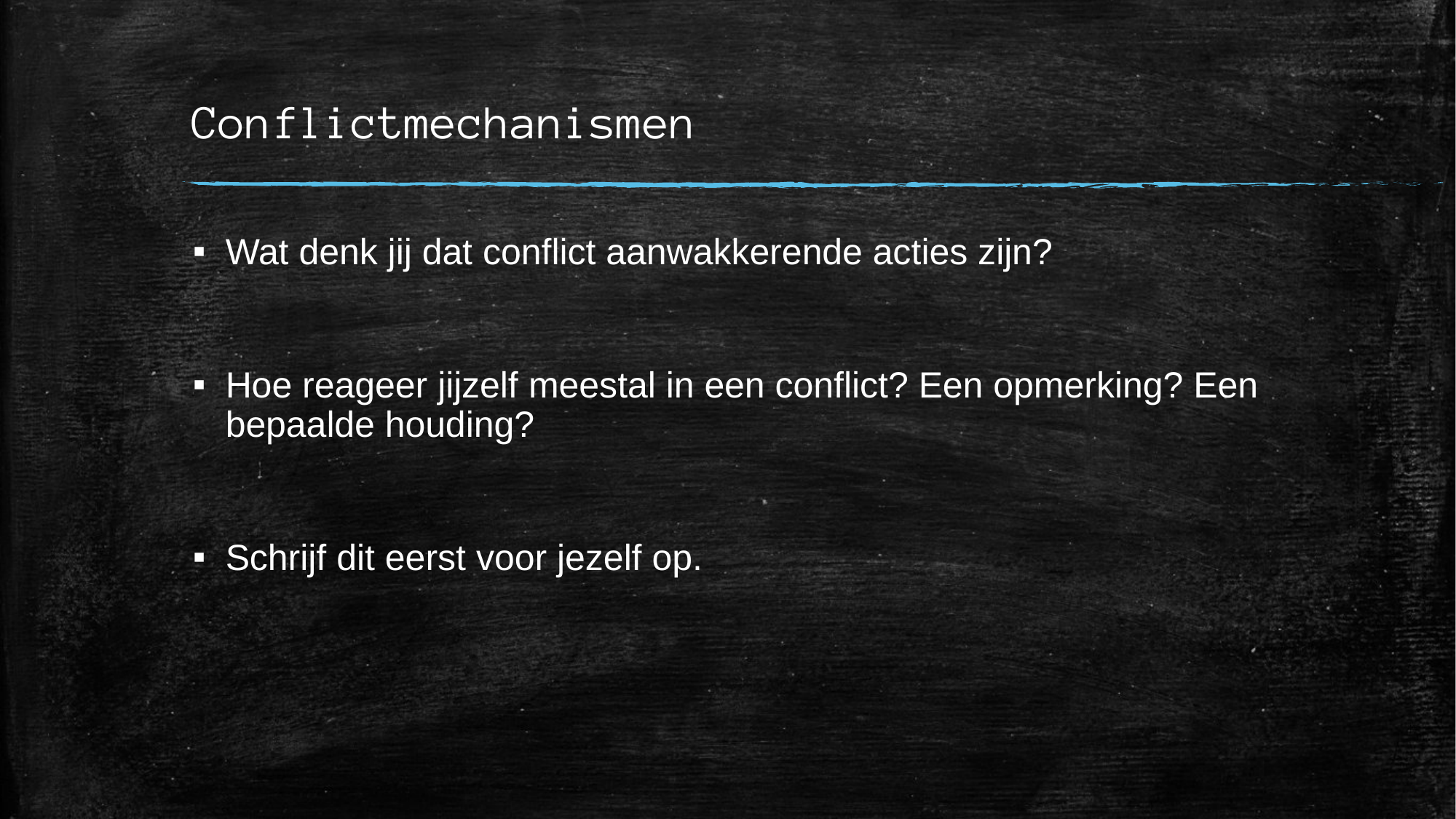

# Conflictmechanismen
Wat denk jij dat conflict aanwakkerende acties zijn?

Hoe reageer jijzelf meestal in een conflict? Een opmerking? Een bepaalde houding?

Schrijf dit eerst voor jezelf op.